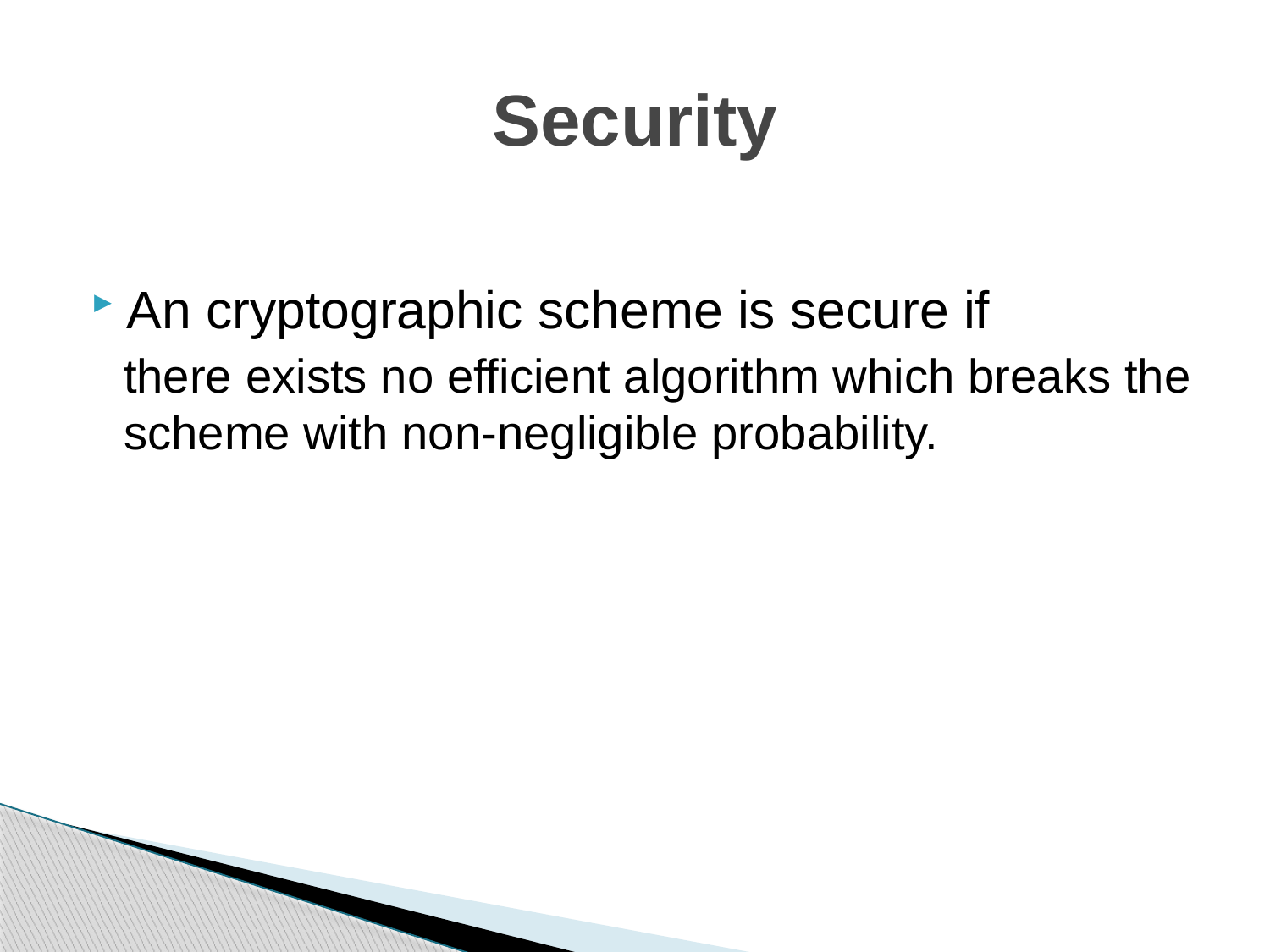

# Security

An cryptographic scheme is secure if
there exists no efficient algorithm which breaks the scheme with non-negligible probability.